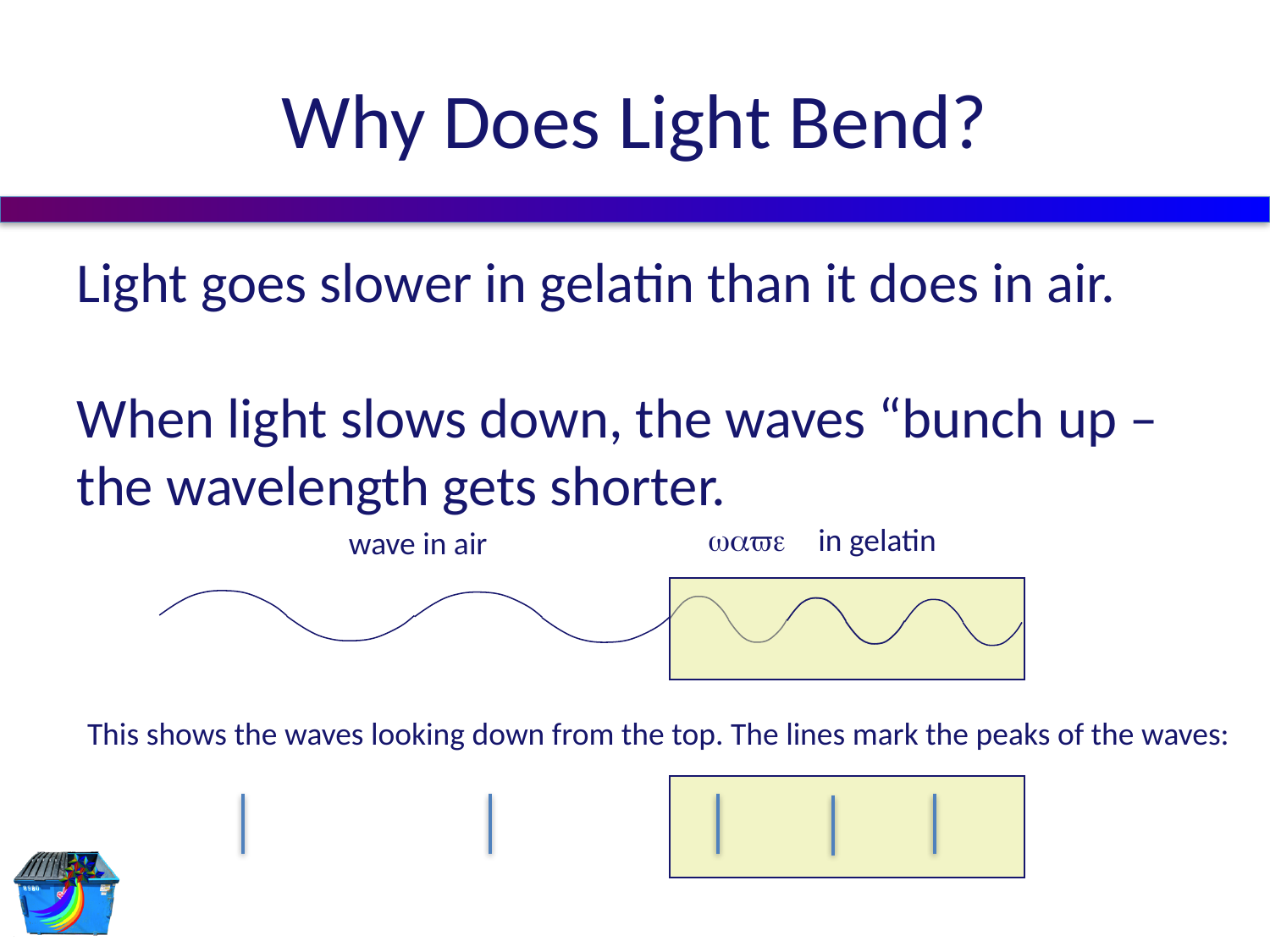

# Why Does Light Bend?
Light goes slower in gelatin than it does in air.

When light slows down, the waves “bunch up –
the wavelength gets shorter.
ωαϖε  in gelatin
 wave in air

 This shows the waves looking down from the top. The lines mark the peaks of the waves: